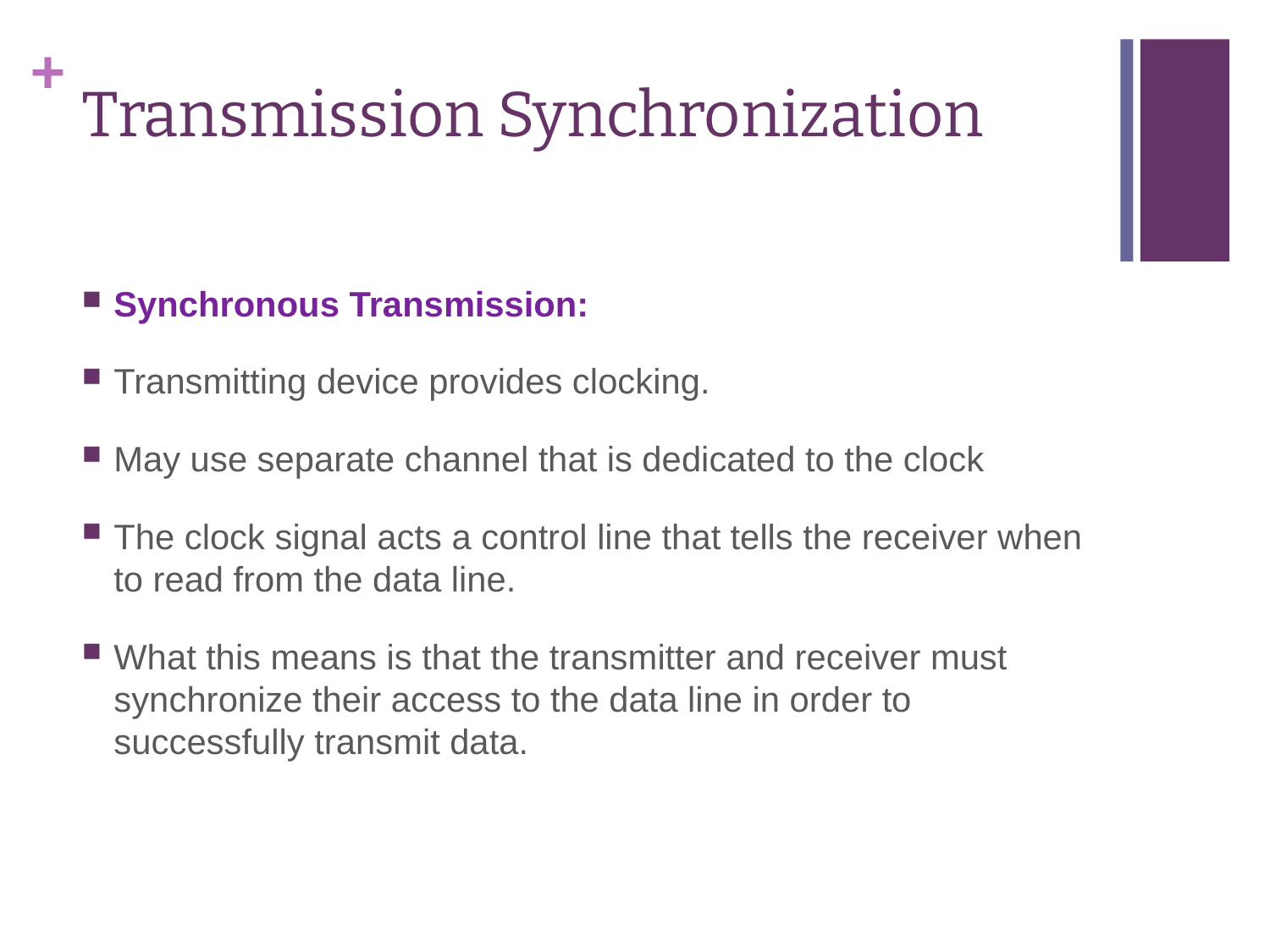

# Transmission Synchronization
Synchronous Transmission:
Transmitting device provides clocking.
May use separate channel that is dedicated to the clock
The clock signal acts a control line that tells the receiver when to read from the data line.
What this means is that the transmitter and receiver must synchronize their access to the data line in order to successfully transmit data.